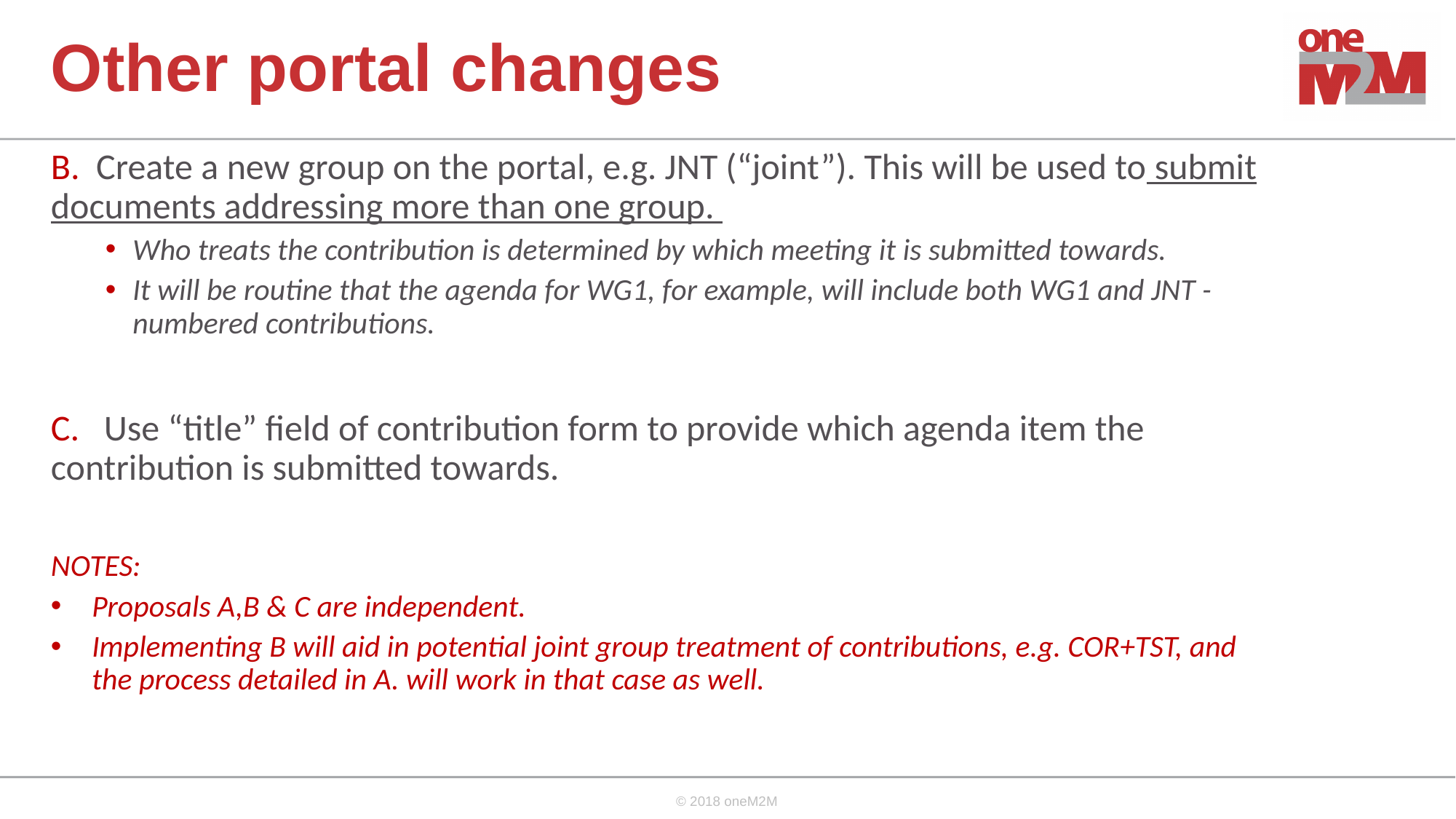

# Other portal changes
B.  Create a new group on the portal, e.g. JNT (“joint”). This will be used to submit documents addressing more than one group.
Who treats the contribution is determined by which meeting it is submitted towards.
It will be routine that the agenda for WG1, for example, will include both WG1 and JNT -numbered contributions.

C.   Use “title” field of contribution form to provide which agenda item the contribution is submitted towards.

NOTES:
Proposals A,B & C are independent.
Implementing B will aid in potential joint group treatment of contributions, e.g. COR+TST, and the process detailed in A. will work in that case as well.